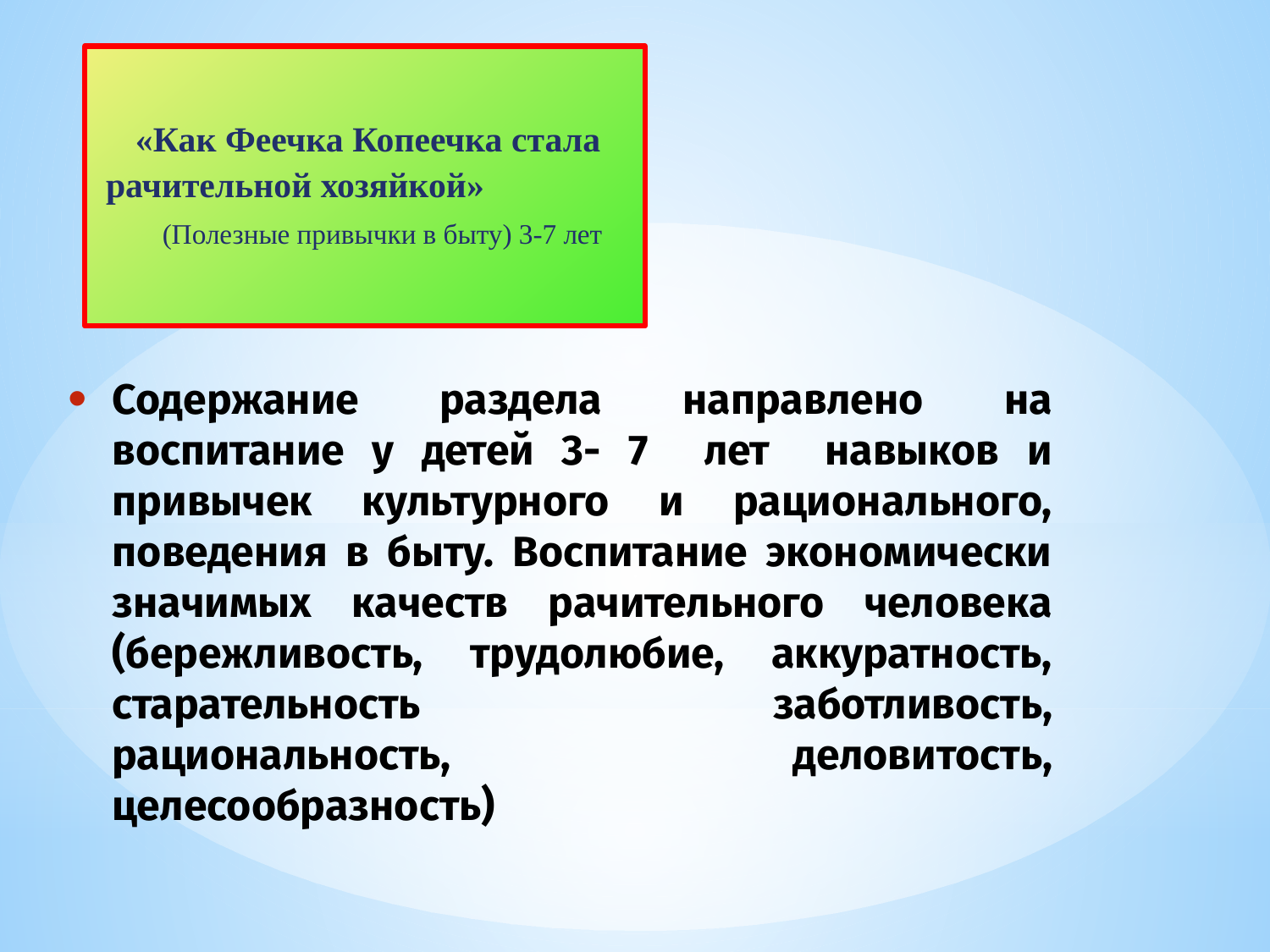

«Как Феечка Копеечка стала рачительной хозяйкой»                   (Полезные привычки в быту) 3-7 лет

# Содержание раздела направлено на воспитание у детей 3- 7  лет  навыков и привычек культурного и рационального, поведения в быту. Воспитание экономически значимых качеств рачительного человека (бережливость, трудолюбие, аккуратность, старательность заботливость, рациональность, деловитость, целесообразность)